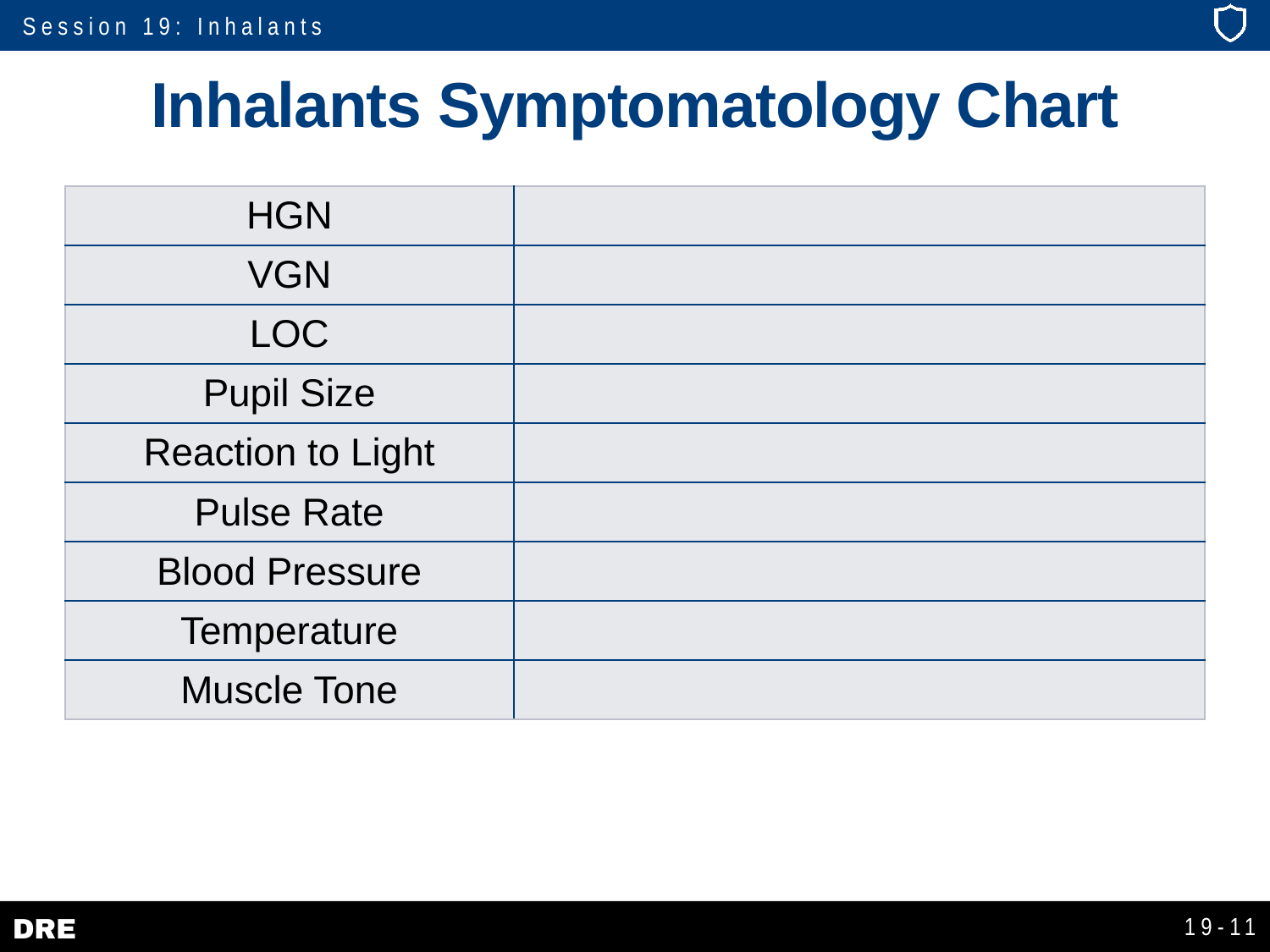

# Inhalants Symptomatology Chart
| HGN | Present |
| --- | --- |
| VGN | Present (High dose for that individual) |
| LOC | Present |
| Pupil Size | Normal (4) |
| Reaction to Light | Slow |
| Pulse Rate | Up |
| Blood Pressure | Up/Down (5) |
| Temperature | Up, Down or Normal |
| Muscle Tone | Normal or Flaccid |

(4) Possibly dilated

(5) Down with anesthetic gases –
Up with volatile solvents and aerosols

19-11